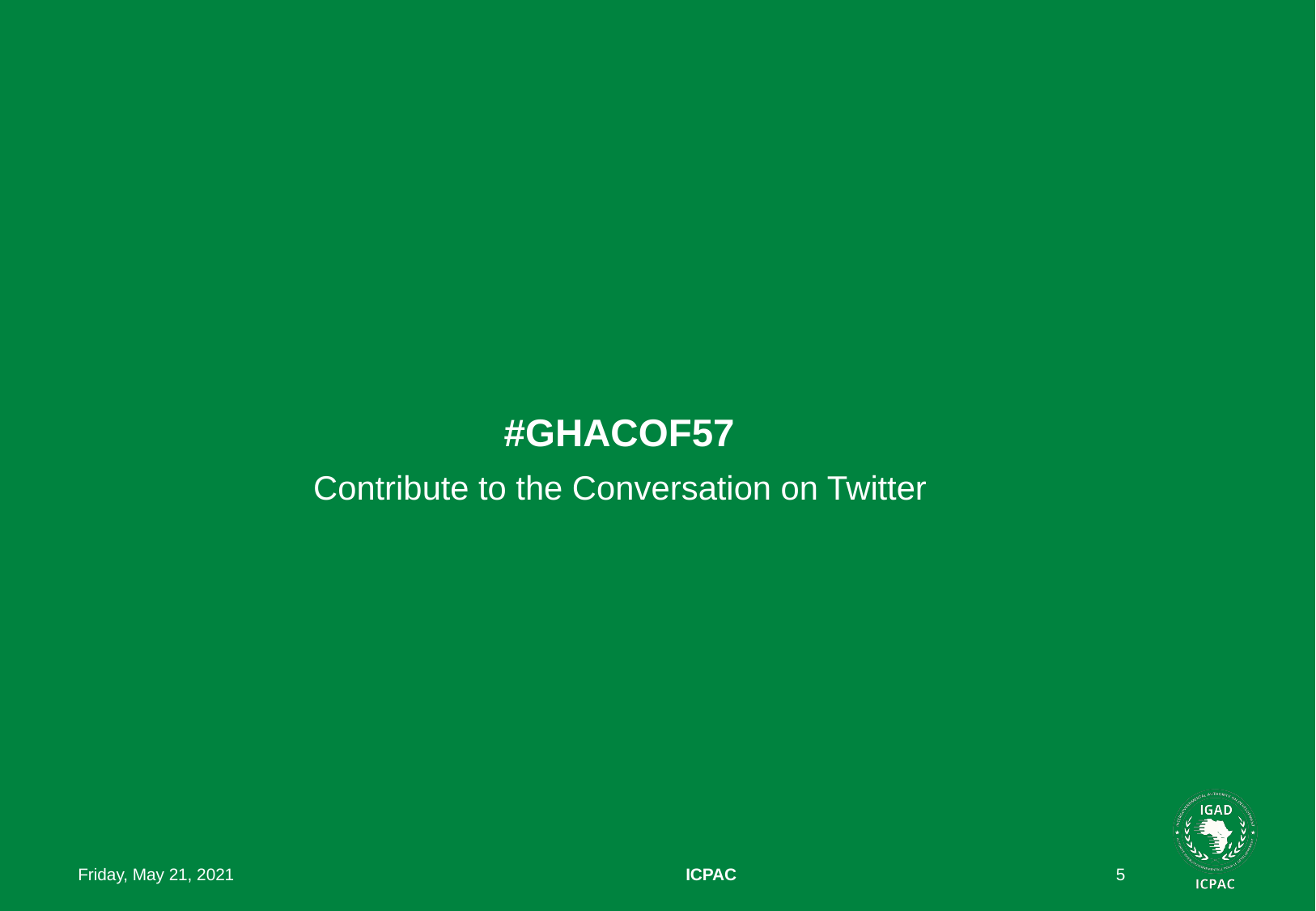

# #ghacof57
Contribute to the Conversation on Twitter
Friday, May 21, 2021
ICPAC
5